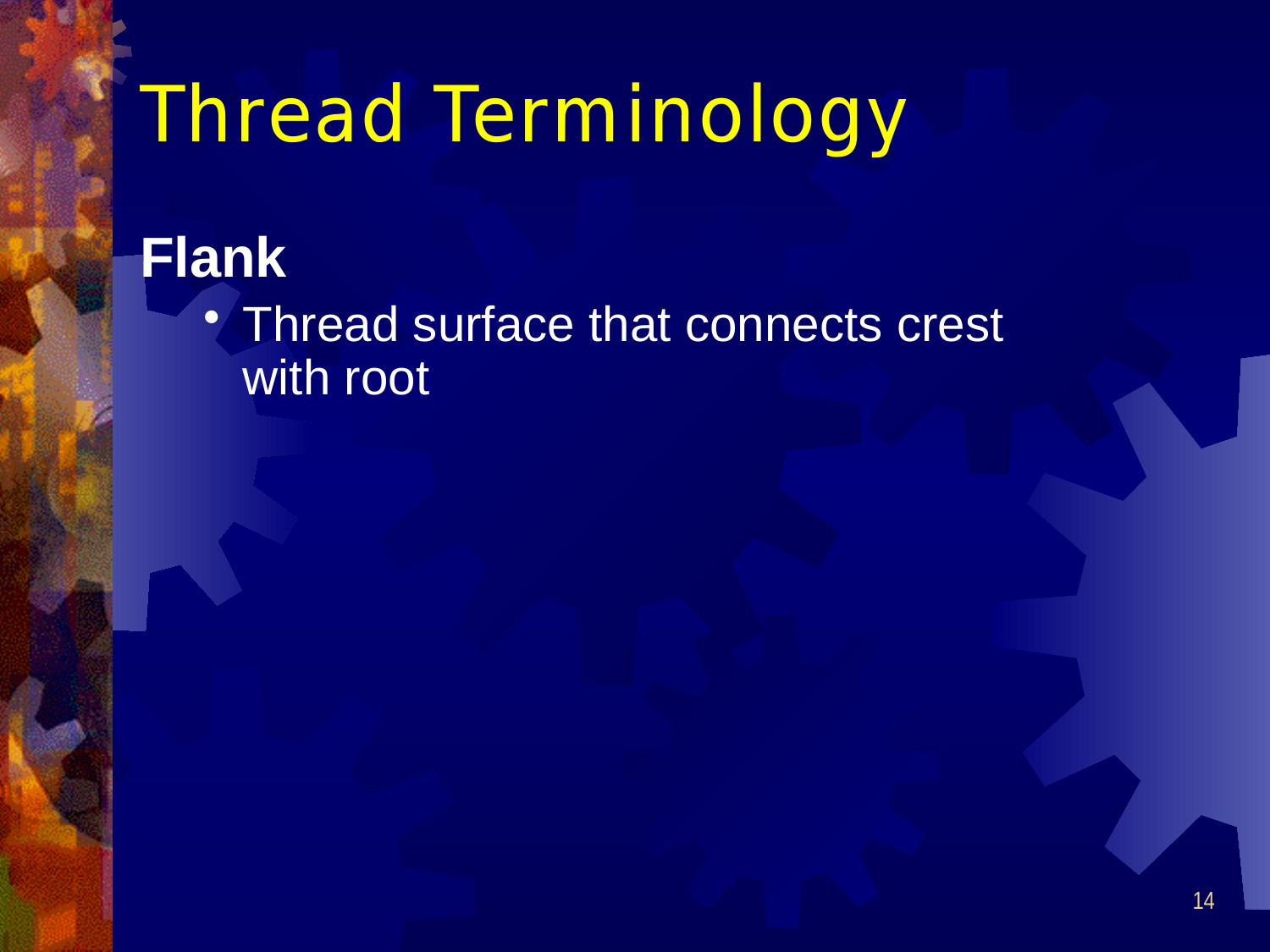

# Thread Terminology
Flank
Thread surface that connects crest with root
14